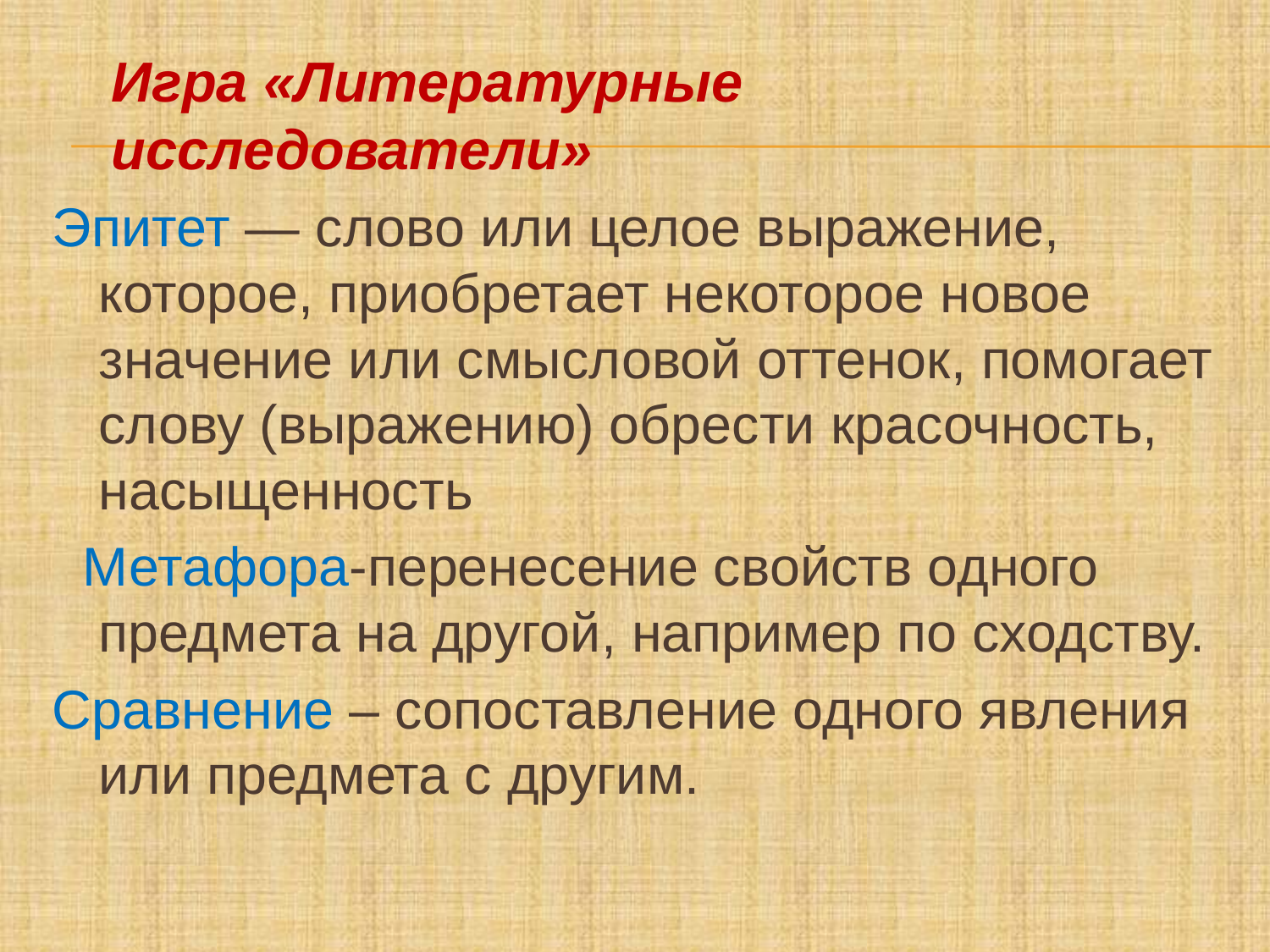

Игра «Литературные исследователи»
#

Эпитет — слово или целое выражение, которое, приобретает некоторое новое значение или смысловой оттенок, помогает слову (выражению) обрести красочность, насыщенность
  Метафора-перенесение свойств одного предмета на другой, например по сходству.
Сравнение – сопоставление одного явления или предмета с другим.